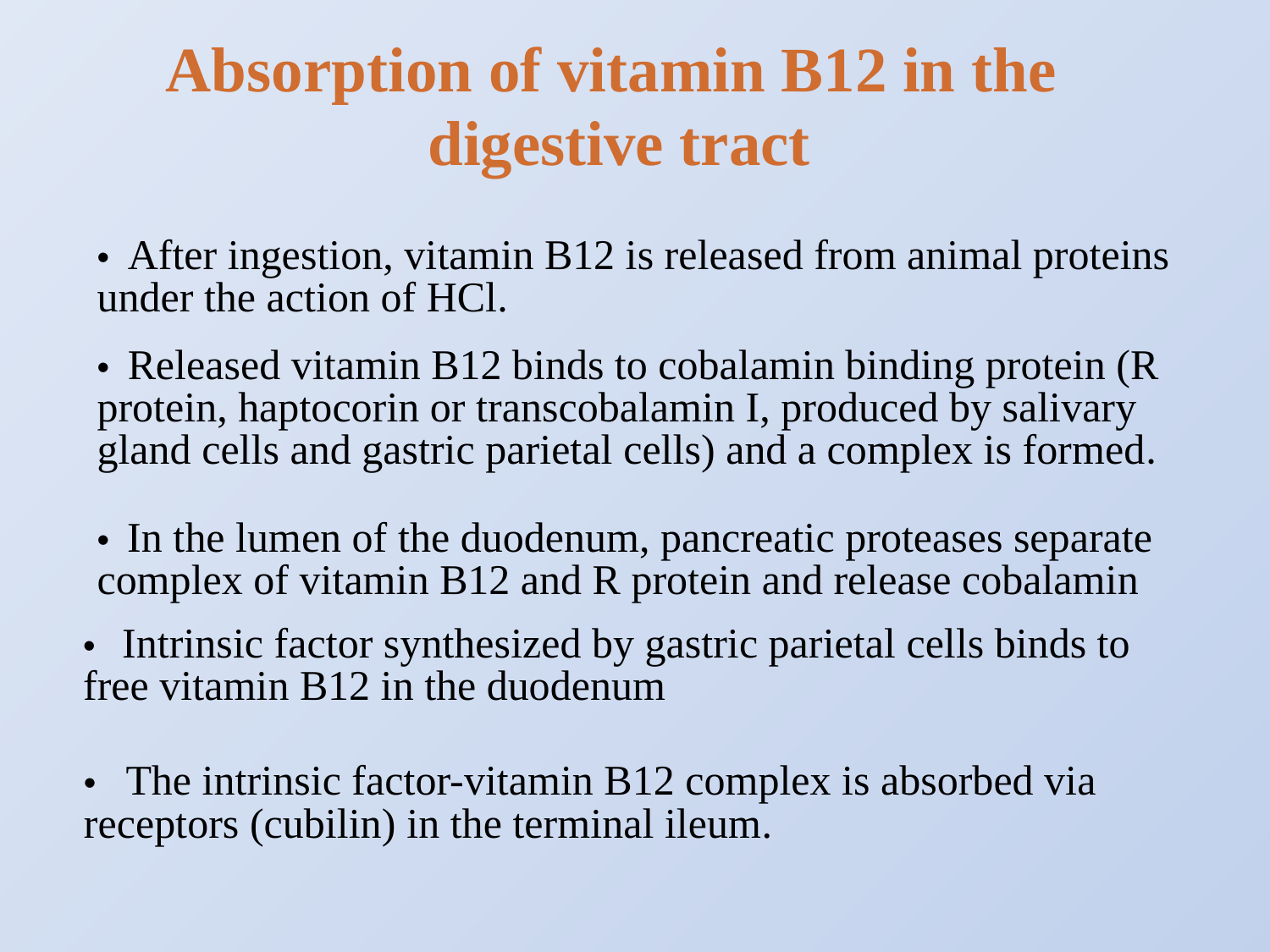

Absorption of vitamin B12 in the  digestive tract

•  After ingestion, vitamin B12 is released from animal proteins under the action of HCl.
•  Released vitamin B12 binds to cobalamin binding protein (R protein, haptocorin or transcobalamin I, produced by salivary gland cells and gastric parietal cells) and a complex is formed.

•  In the lumen of the duodenum, pancreatic proteases separate complex of vitamin B12 and R protein and release cobalamin

•   Intrinsic factor synthesized by gastric parietal cells binds to free vitamin B12 in the duodenum

•   The intrinsic factor-vitamin B12 complex is absorbed via receptors (cubilin) ​​in the terminal ileum.